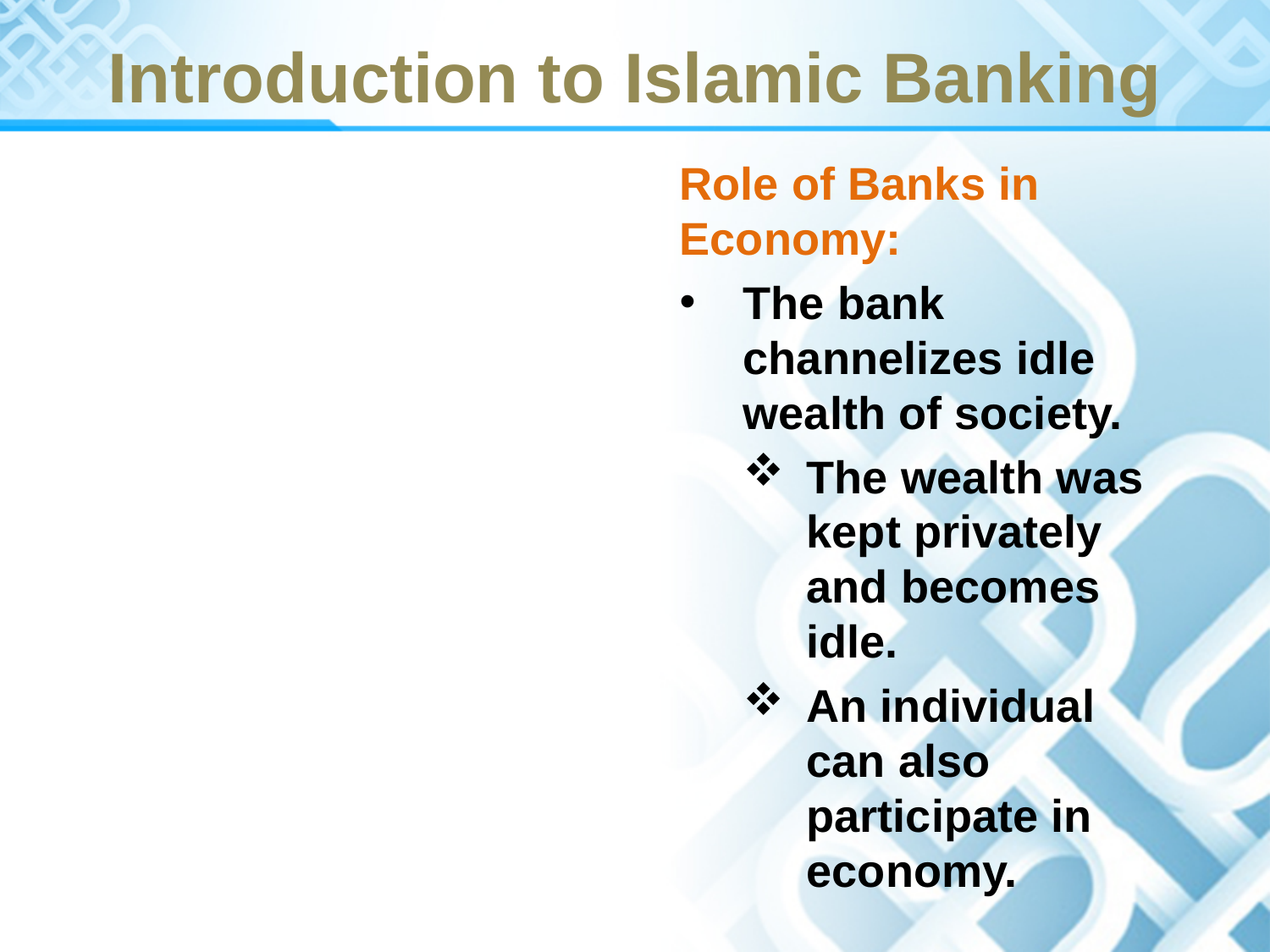

Introduction to Islamic Banking
Role of Banks in Economy:
The bank channelizes idle wealth of society.
The wealth was kept privately and becomes idle.
An individual can also participate in economy.